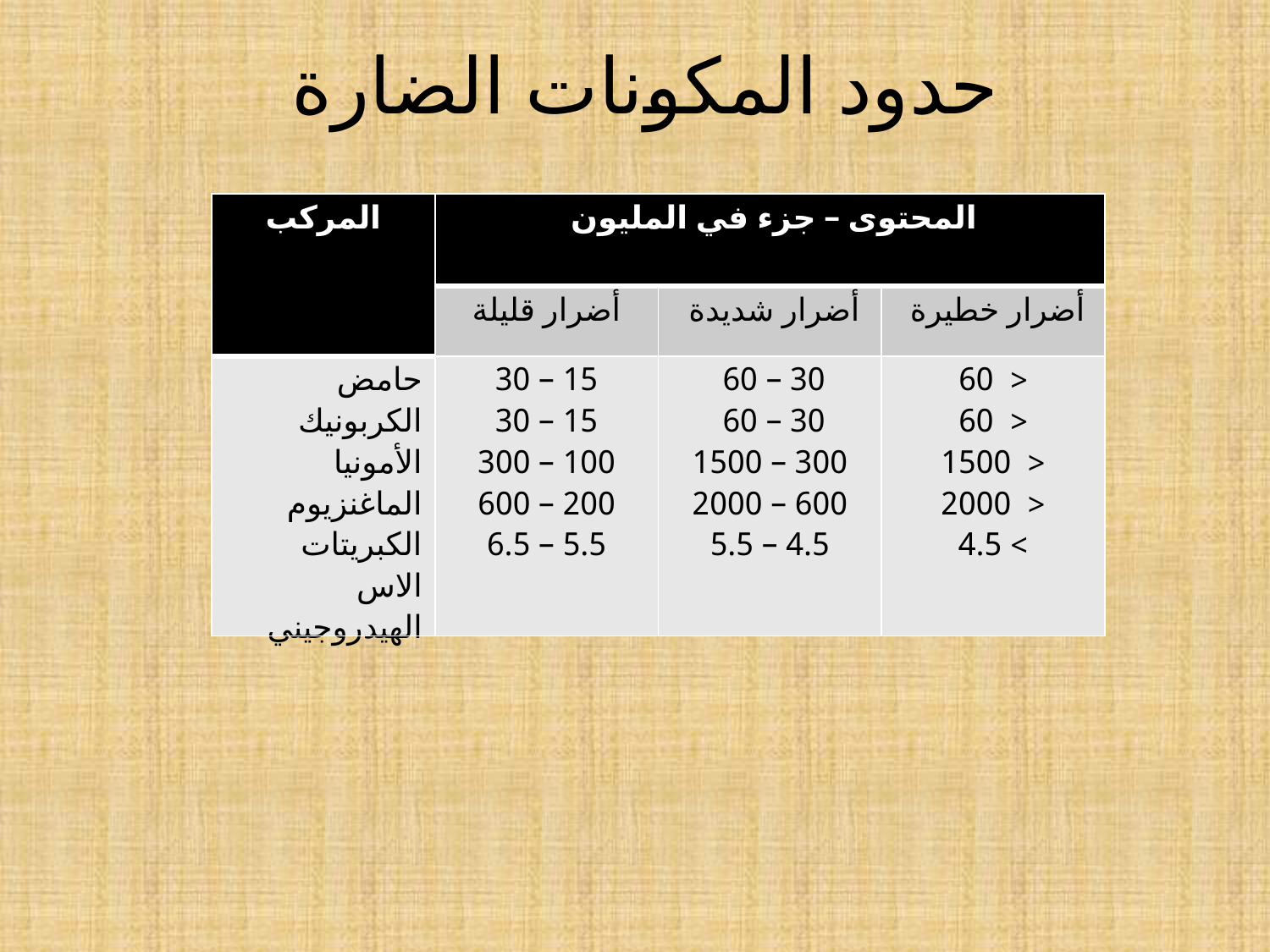

حدود المكونات الضارة
| المركب | المحتوى – جزء في المليون |  |  |
| --- | --- | --- | --- |
|  | أضرار قليلة | أضرار شديدة | أضرار خطيرة |
| حامض الكربونيك الأمونيا الماغنزيوم الكبريتات الاس الهيدروجيني | 15 – 30 15 – 30 100 – 300 200 – 600 5.5 – 6.5 | 30 – 60 30 – 60 300 – 1500 600 – 2000 4.5 – 5.5 | < 60 < 60 < 1500 < 2000 > 4.5 |